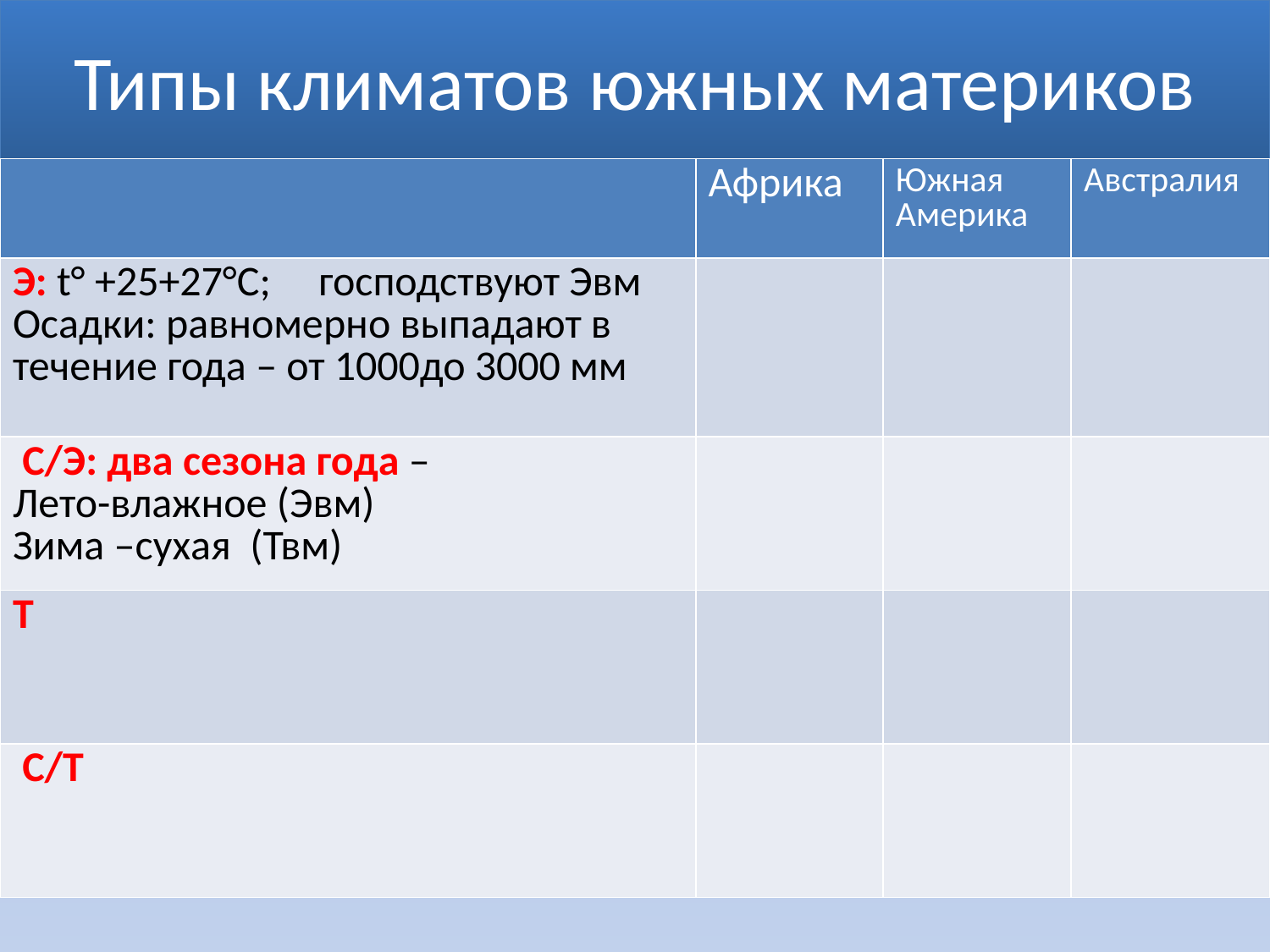

# Типы климатов южных материков
|  | Африка | Южная Америка | Австралия |
| --- | --- | --- | --- |
| Э: t° +25+27°C; господствуют Эвм Осадки: равномерно выпадают в течение года – от 1000до 3000 мм |  |  |  |
| С/Э: два сезона года – Лето-влажное (Эвм) Зима –сухая (Твм) |  |  |  |
| Т |  |  |  |
| С/Т |  |  |  |